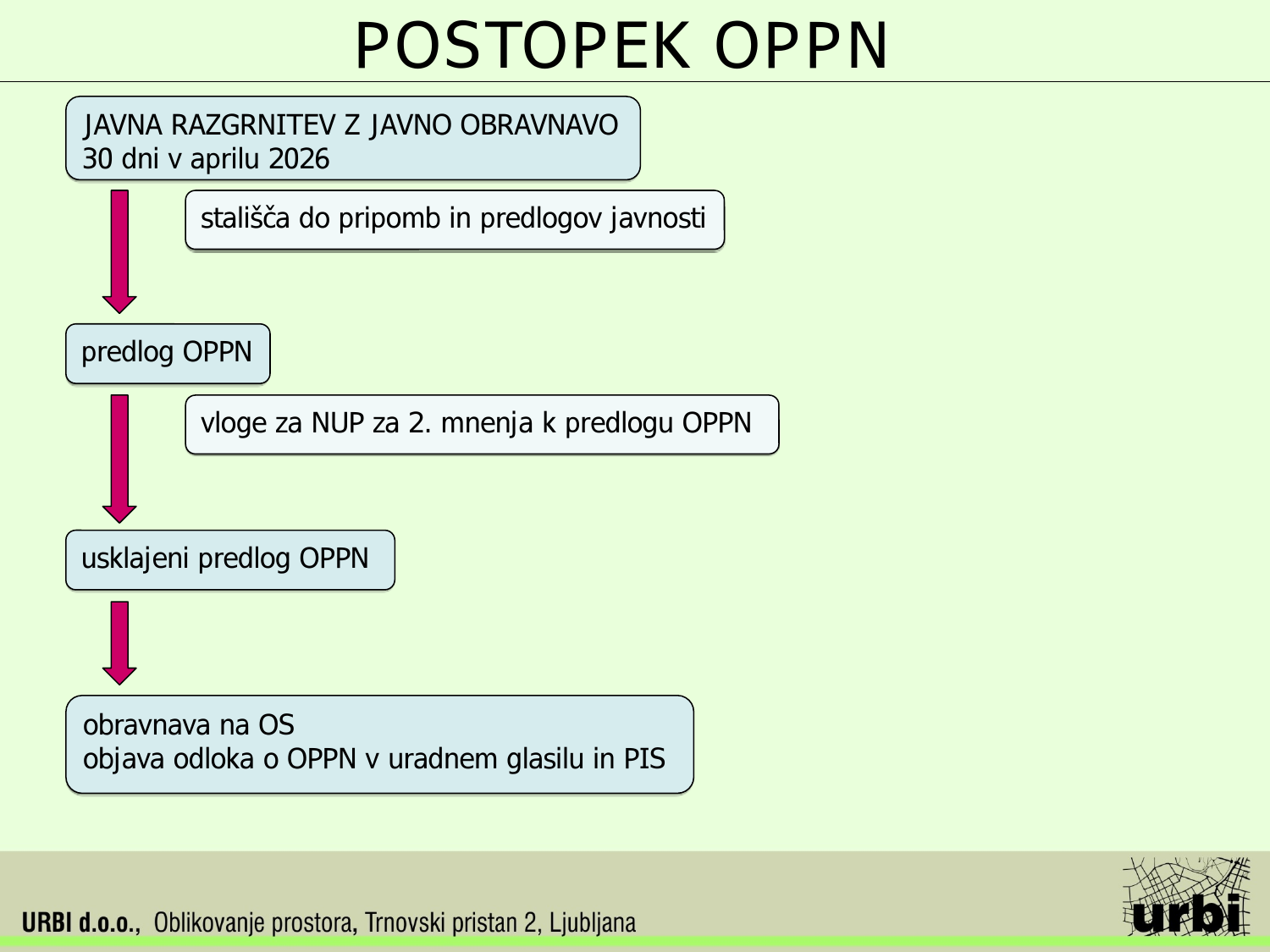

POSTOPEK OPPN
JAVNA RAZGRNITEV Z JAVNO OBRAVNAVO
30 dni v aprilu 2026
stališča do pripomb in predlogov javnosti

predlog OPPN
vloge za NUP za 2. mnenja k predlogu OPPN

usklajeni predlog OPPN

obravnava na OS
objava odloka o OPPN v uradnem glasilu in PIS